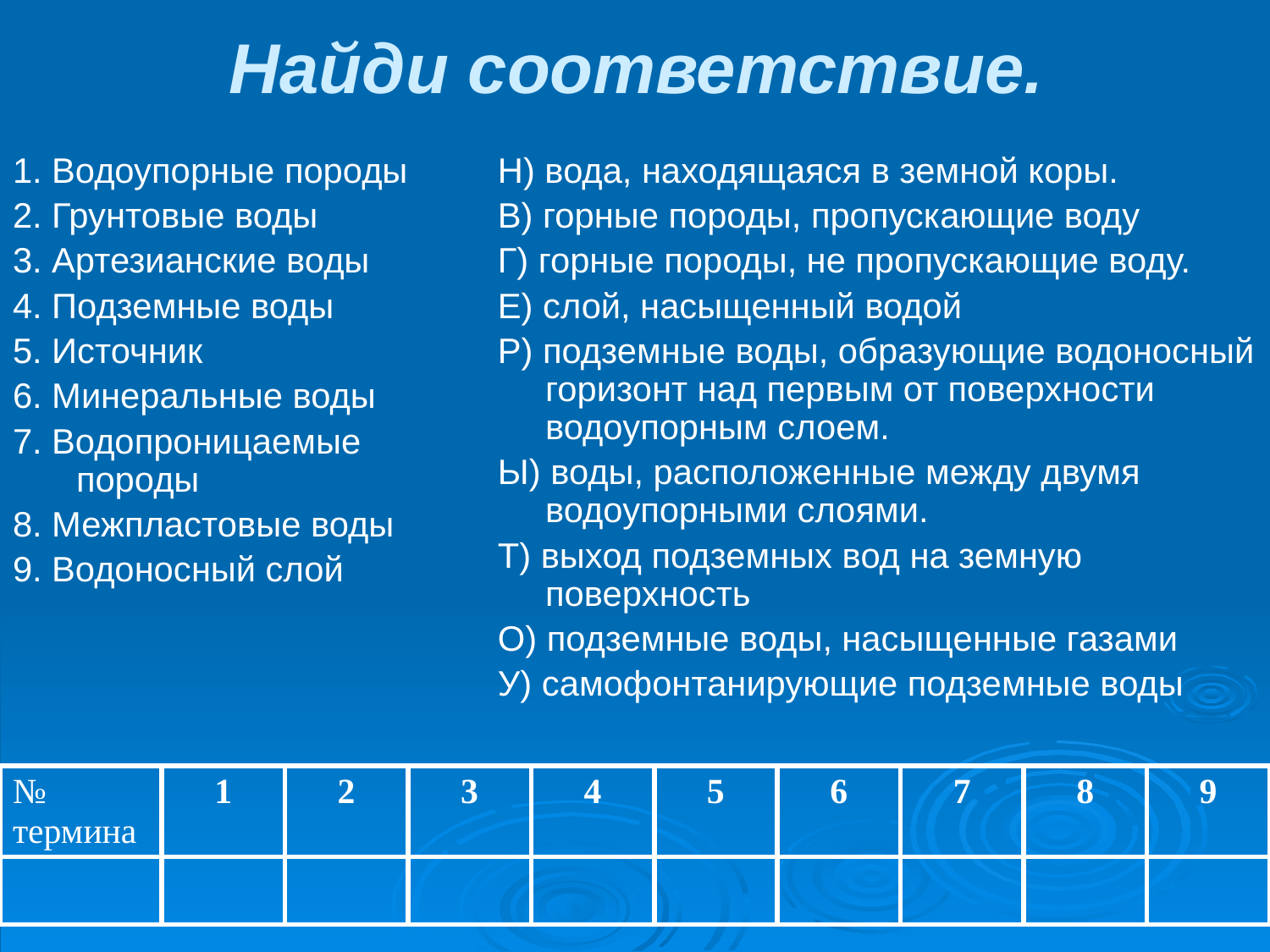

# Найди соответствие.
1. Водоупорные породы
2. Грунтовые воды
3. Артезианские воды
4. Подземные воды
5. Источник
6. Минеральные воды
7. Водопроницаемые породы
8. Межпластовые воды
9. Водоносный слой
Н) вода, находящаяся в земной коры.
В) горные породы, пропускающие воду
Г) горные породы, не пропускающие воду.
Е) слой, насыщенный водой
Р) подземные воды, образующие водоносный горизонт над первым от поверхности водоупорным слоем.
Ы) воды, расположенные между двумя водоупорными слоями.
Т) выход подземных вод на земную поверхность
О) подземные воды, насыщенные газами
У) самофонтанирующие подземные воды
| № термина | 1 | 2 | 3 | 4 | 5 | 6 | 7 | 8 | 9 |
| --- | --- | --- | --- | --- | --- | --- | --- | --- | --- |
|  |  |  |  |  |  |  |  |  |  |